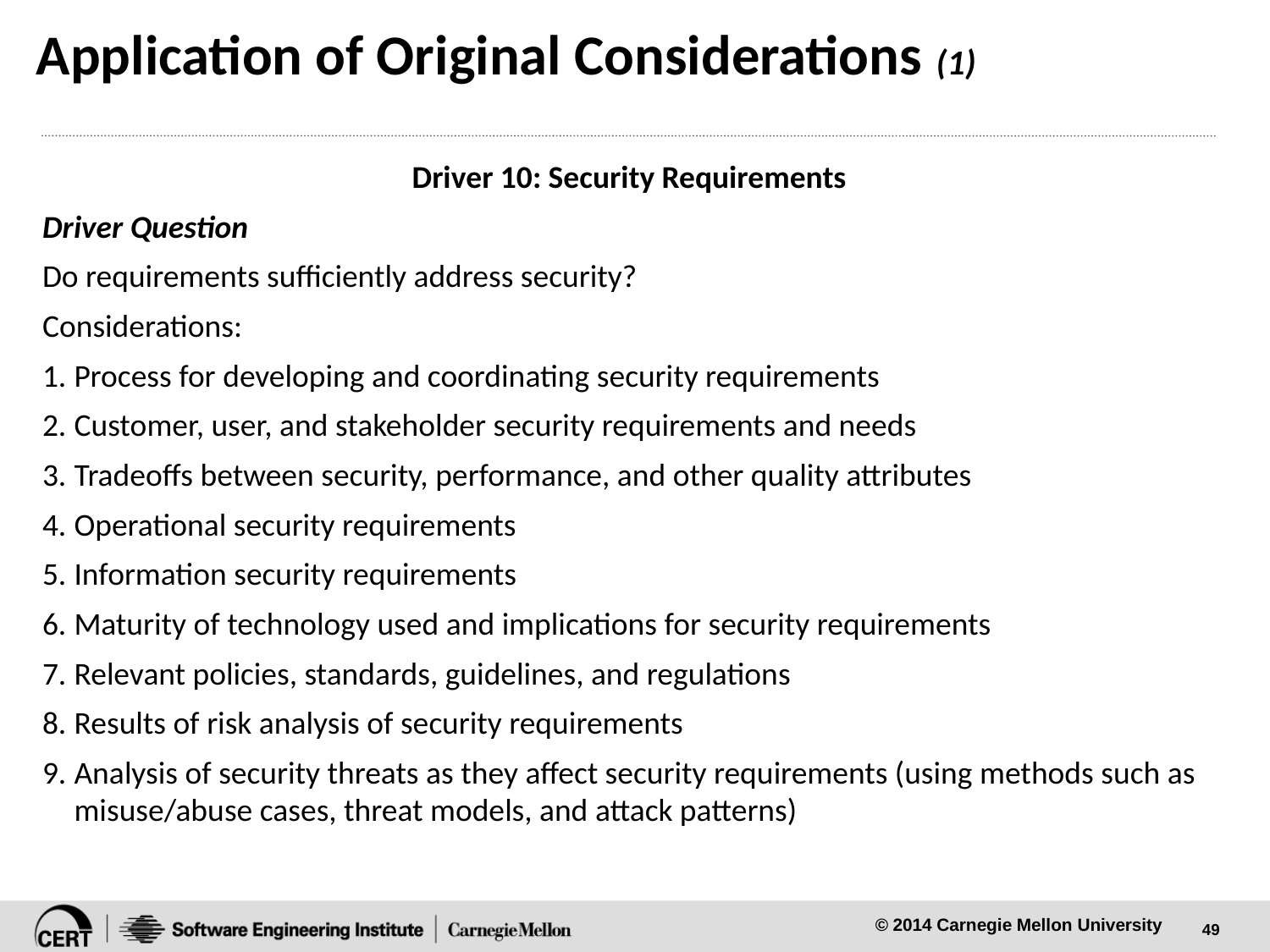

# Application of Original Considerations (1)
Driver 10: Security Requirements
Driver Question
Do requirements sufficiently address security?
Considerations:
Process for developing and coordinating security requirements
Customer, user, and stakeholder security requirements and needs
Tradeoffs between security, performance, and other quality attributes
Operational security requirements
Information security requirements
Maturity of technology used and implications for security requirements
Relevant policies, standards, guidelines, and regulations
Results of risk analysis of security requirements
Analysis of security threats as they affect security requirements (using methods such as misuse/abuse cases, threat models, and attack patterns)